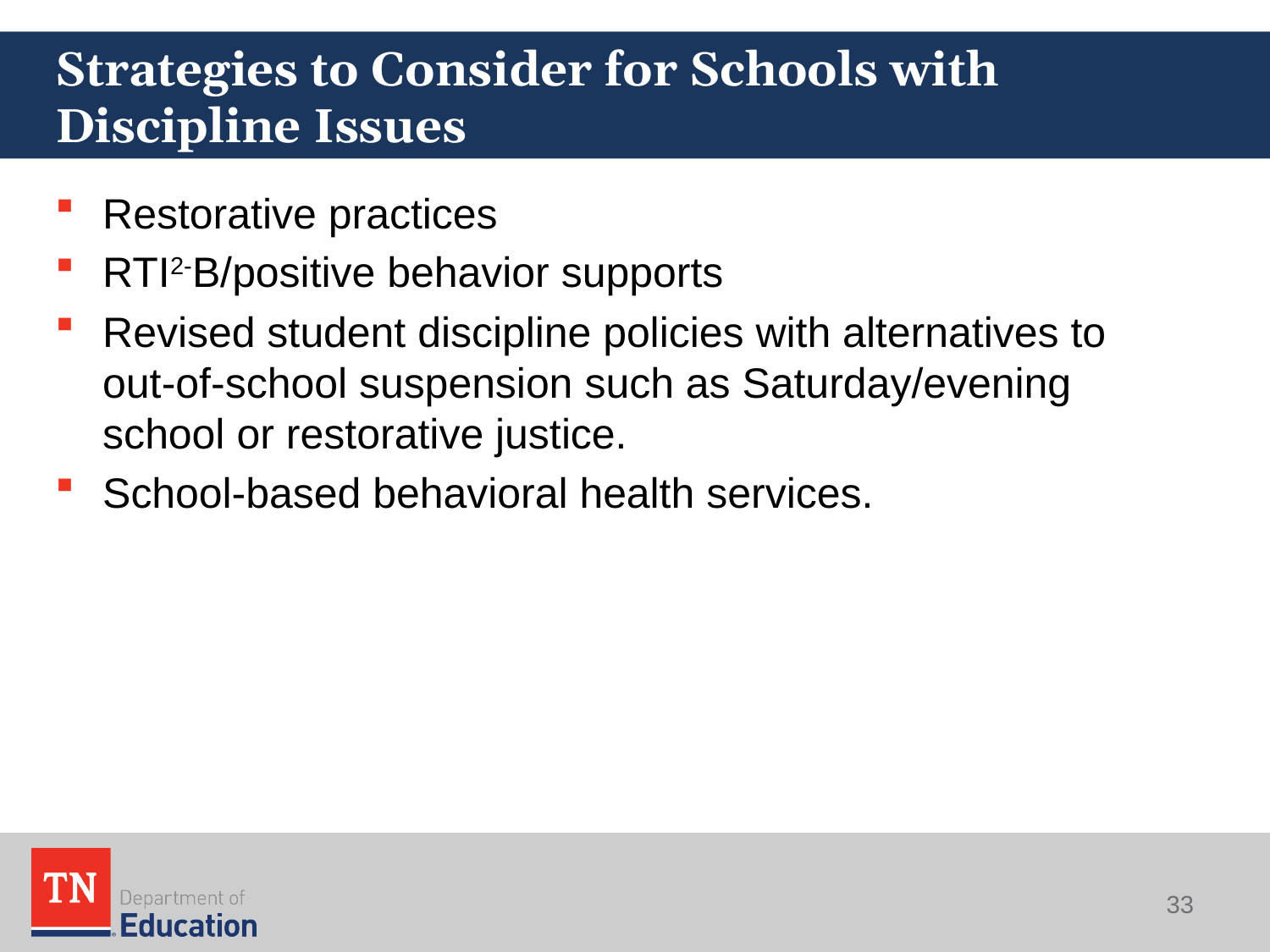

# Strategies to Consider for Schools with Discipline Issues
Restorative practices
RTI2-B/positive behavior supports
Revised student discipline policies with alternatives to
out-of-school suspension such as Saturday/evening school or restorative justice.
School-based behavioral health services.
33